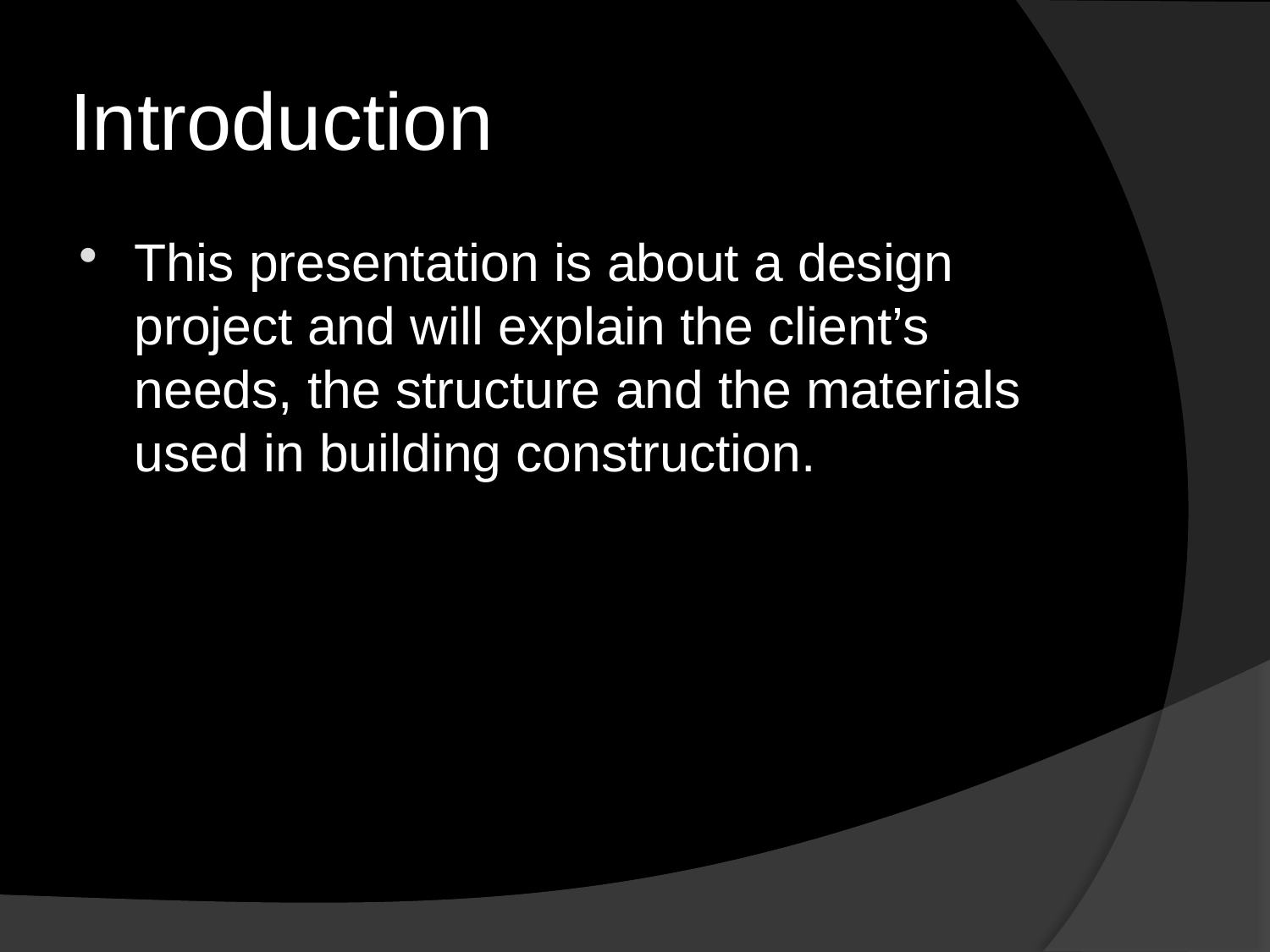

# Introduction
This presentation is about a design project and will explain the client’s needs, the structure and the materials used in building construction.